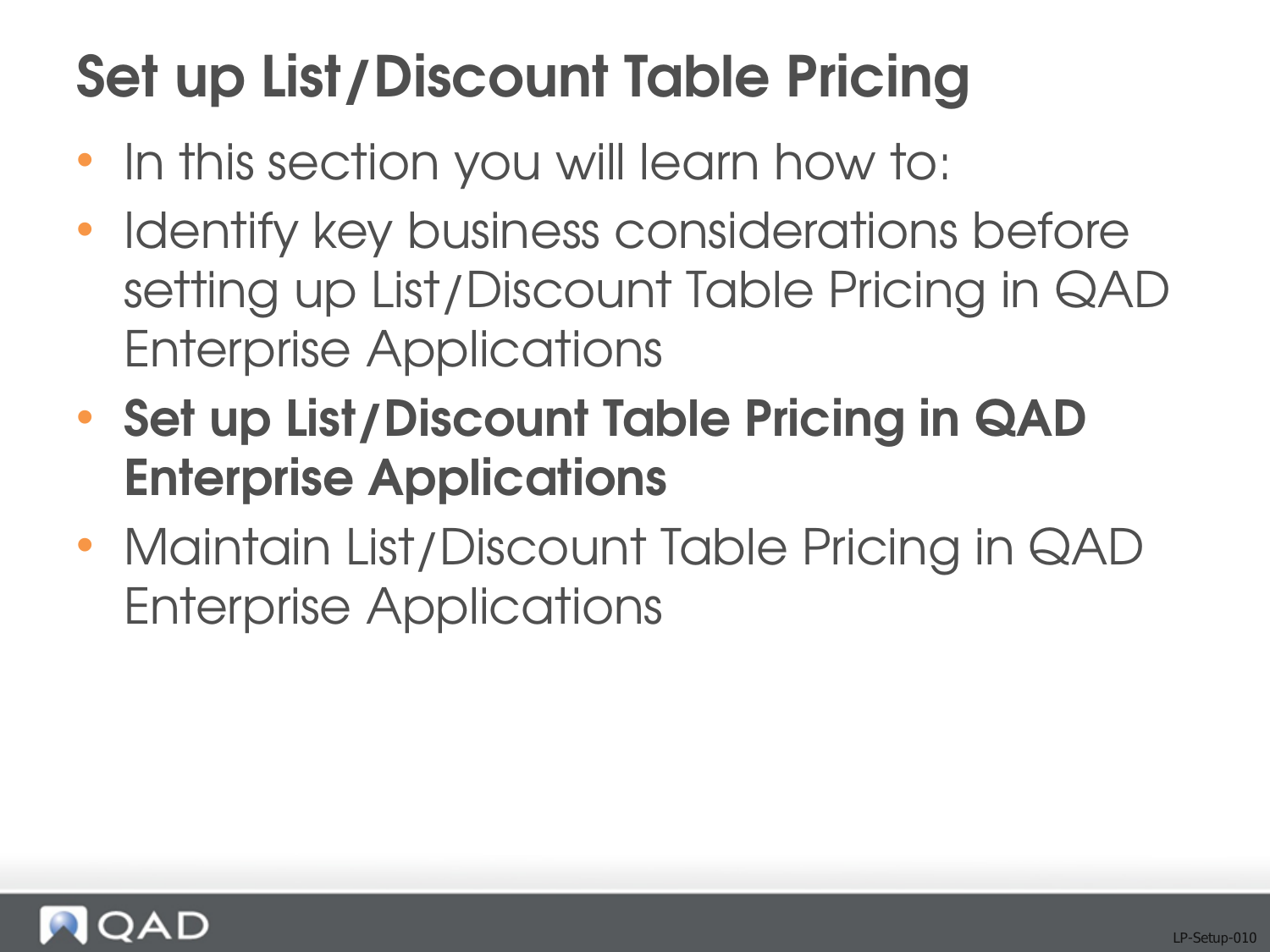

# Set up List/Discount Table Pricing
In this section you will learn how to:
Identify key business considerations before setting up List/Discount Table Pricing in QAD Enterprise Applications
Set up List/Discount Table Pricing in QAD Enterprise Applications
Maintain List/Discount Table Pricing in QAD Enterprise Applications
LP-Setup-010